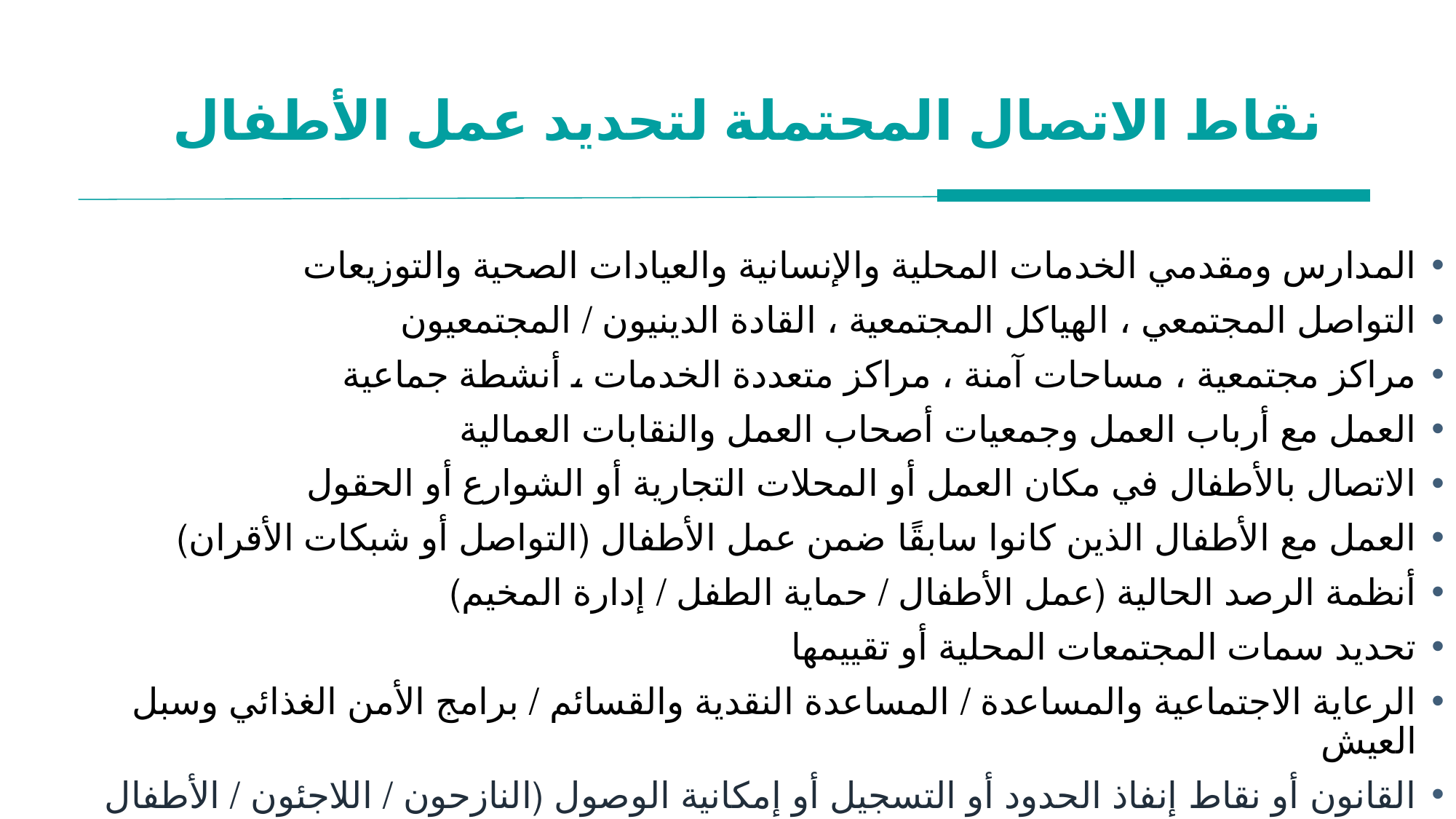

# نقاط الاتصال المحتملة لتحديد عمل الأطفال

المدارس ومقدمي الخدمات المحلية والإنسانية والعيادات الصحية والتوزيعات
التواصل المجتمعي ، الهياكل المجتمعية ، القادة الدينيون / المجتمعيون
مراكز مجتمعية ، مساحات آمنة ، مراكز متعددة الخدمات ، أنشطة جماعية
العمل مع أرباب العمل وجمعيات أصحاب العمل والنقابات العمالية
الاتصال بالأطفال في مكان العمل أو المحلات التجارية أو الشوارع أو الحقول
العمل مع الأطفال الذين كانوا سابقًا ضمن عمل الأطفال (التواصل أو شبكات الأقران)
أنظمة الرصد الحالية (عمل الأطفال / حماية الطفل / إدارة المخيم)
تحديد سمات المجتمعات المحلية أو تقييمها
الرعاية الاجتماعية والمساعدة / المساعدة النقدية والقسائم / برامج الأمن الغذائي وسبل العيش
القانون أو نقاط إنفاذ الحدود أو التسجيل أو إمكانية الوصول (النازحون / اللاجئون / الأطفال غير المصحوبين ببالغين)